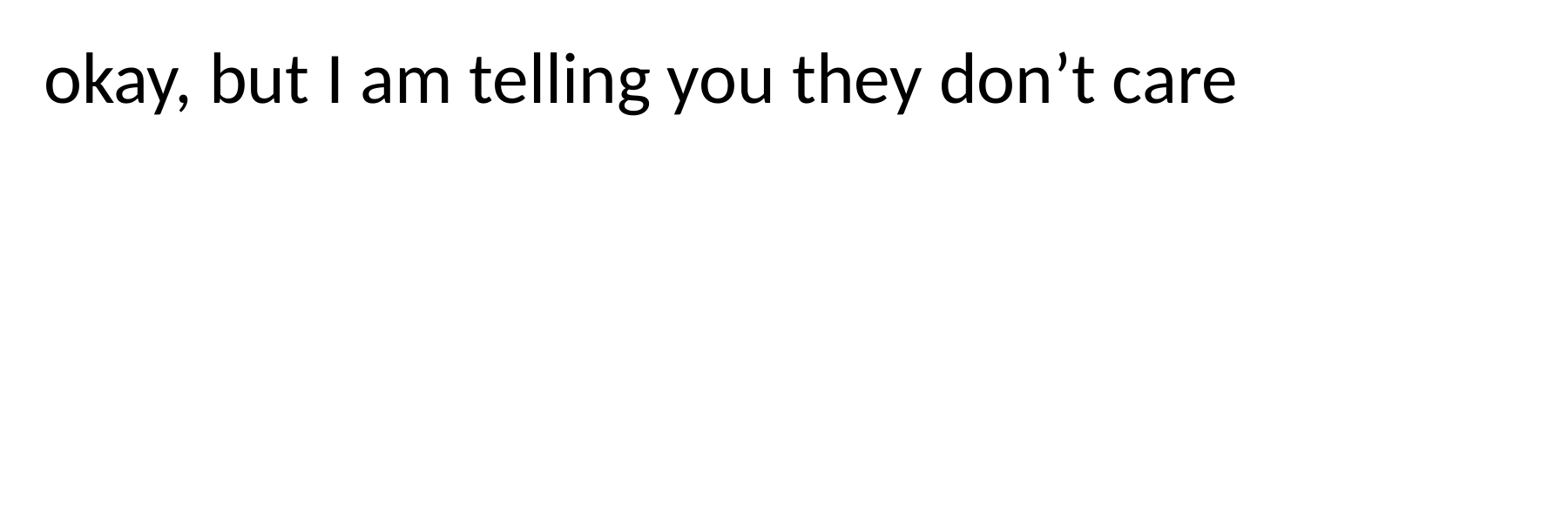

okay, but I am telling you they don’t care